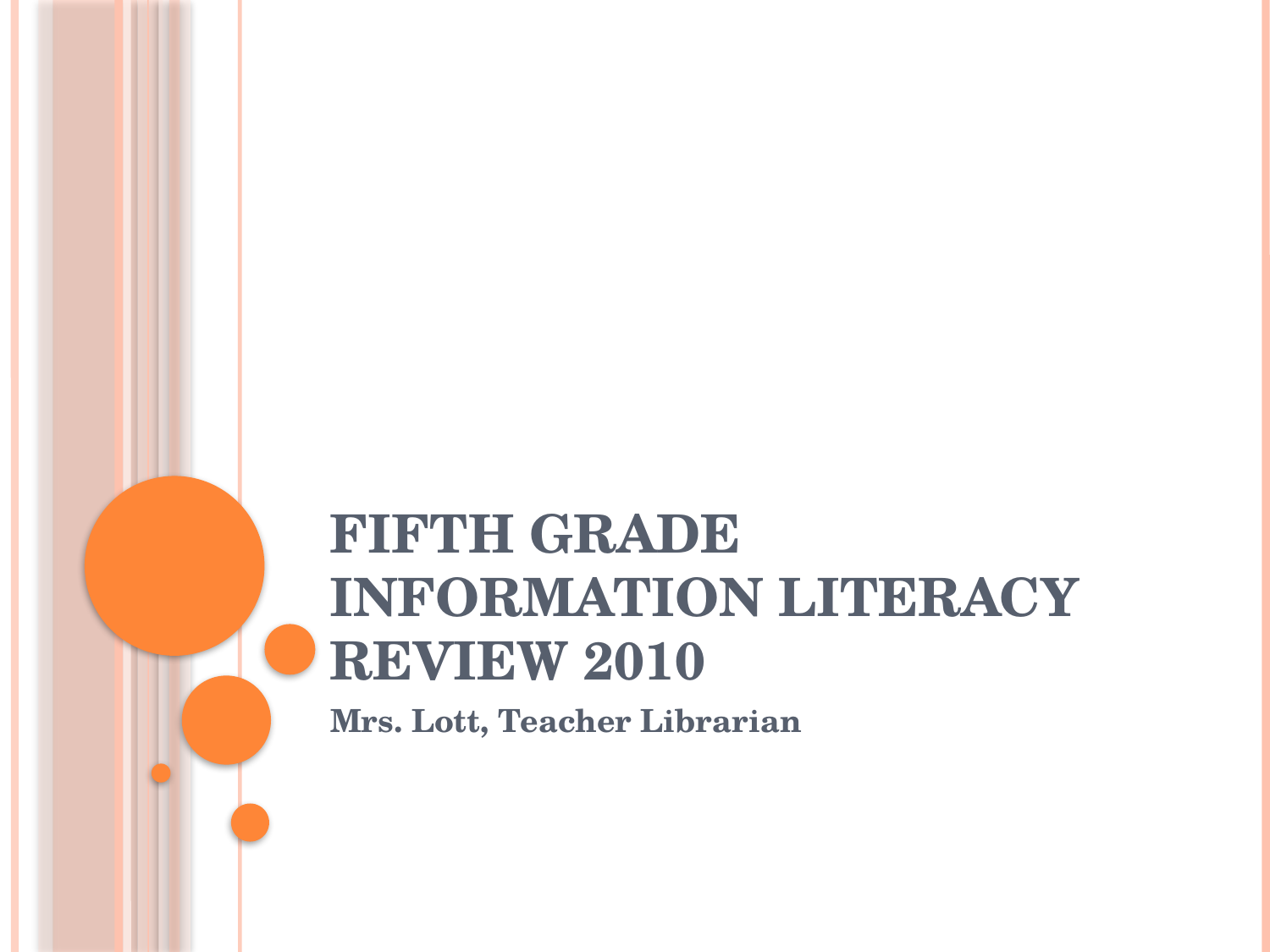

# Fifth Grade Information Literacy Review 2010
Mrs. Lott, Teacher Librarian